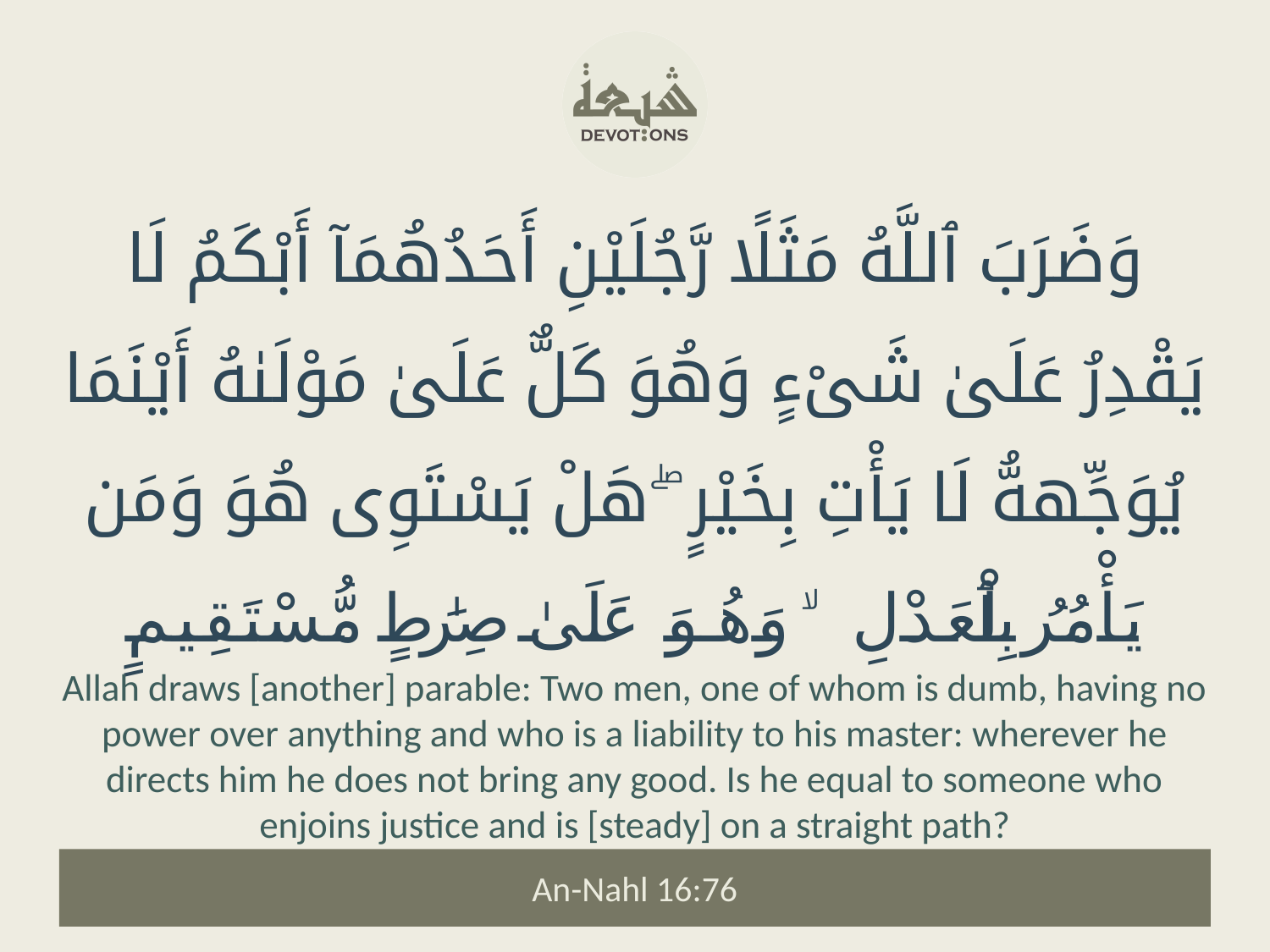

وَضَرَبَ ٱللَّهُ مَثَلًا رَّجُلَيْنِ أَحَدُهُمَآ أَبْكَمُ لَا يَقْدِرُ عَلَىٰ شَىْءٍ وَهُوَ كَلٌّ عَلَىٰ مَوْلَىٰهُ أَيْنَمَا يُوَجِّههُّ لَا يَأْتِ بِخَيْرٍ ۖ هَلْ يَسْتَوِى هُوَ وَمَن يَأْمُرُ بِٱلْعَدْلِ ۙ وَهُوَ عَلَىٰ صِرَٰطٍ مُّسْتَقِيمٍ
Allah draws [another] parable: Two men, one of whom is dumb, having no power over anything and who is a liability to his master: wherever he directs him he does not bring any good. Is he equal to someone who enjoins justice and is [steady] on a straight path?
An-Nahl 16:76